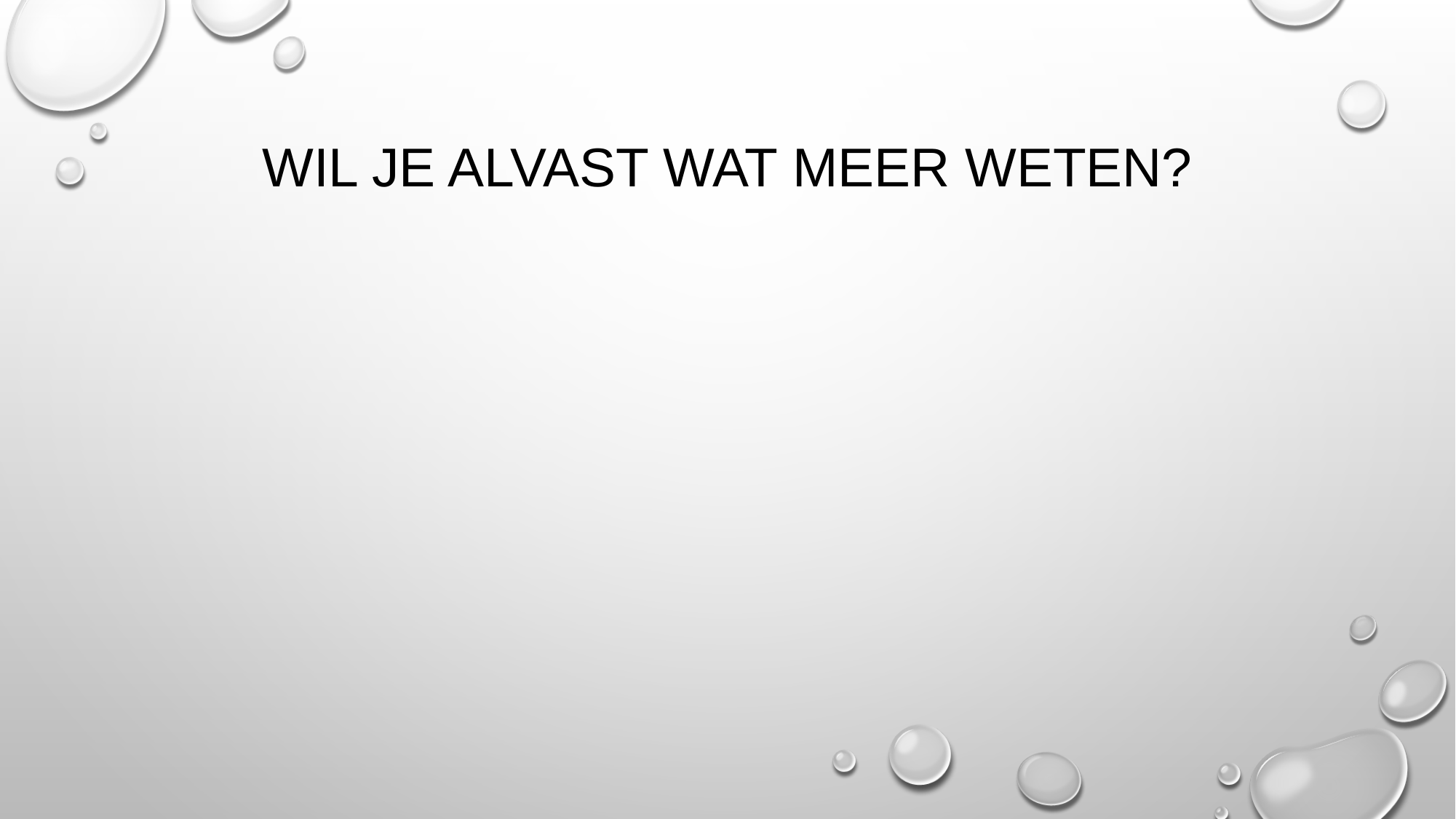

# Wil je alvast wat meer weten?